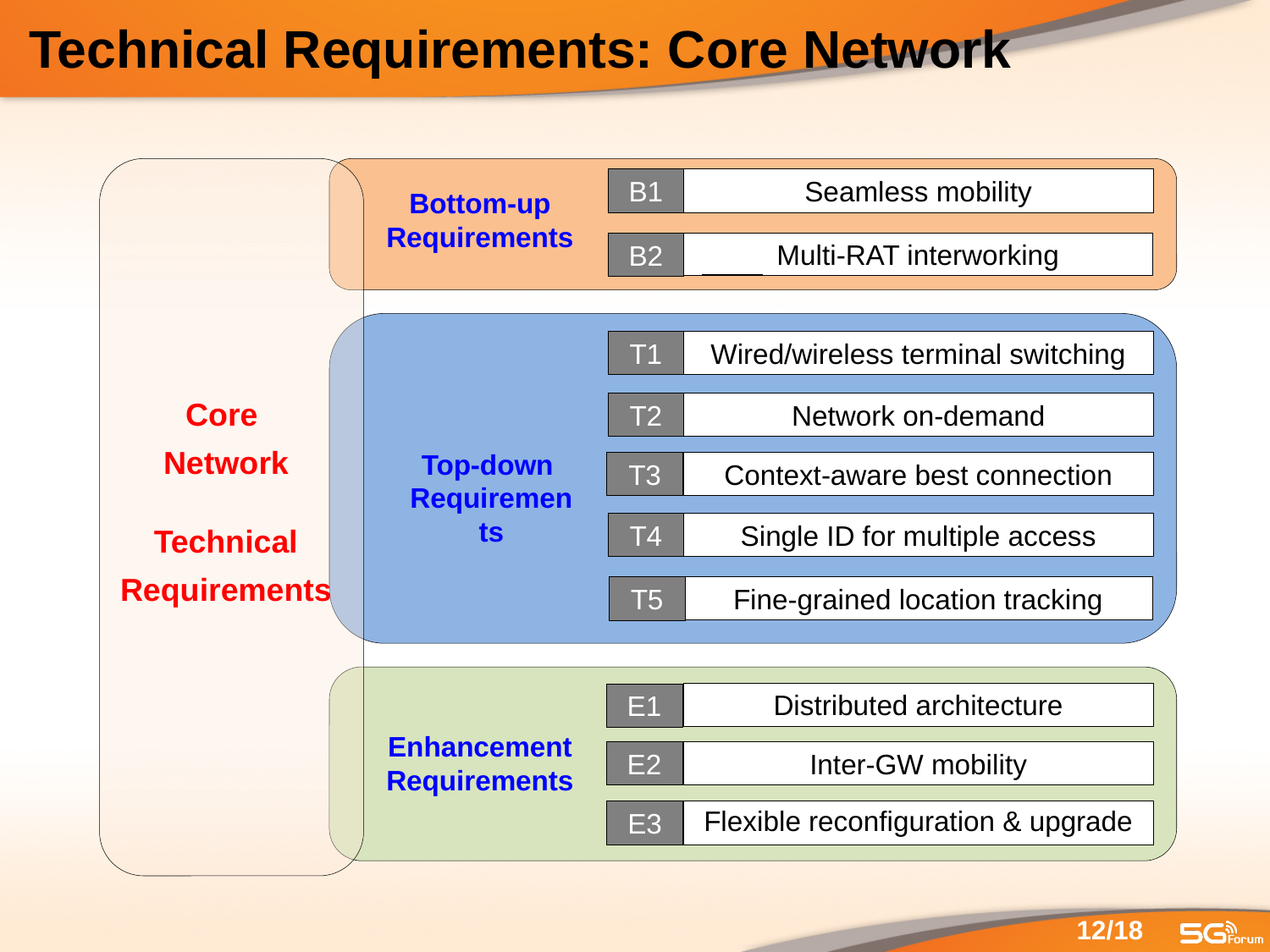

Technical Requirements: Core Network

B1
Seamless mobility
Bottom-up
Requirements
Multi-RAT interworking
B2

Wired/wireless terminal switching
T1
Core
Network

Technical
Requirements
T2
Network on-demand
Top-down
Requirements
T3
Context-aware best connection
Single ID for multiple access
T4
T5
Fine-grained location tracking

Distributed architecture
E1
Enhancement
Requirements
E2
Inter-GW mobility
E3
Flexible reconfiguration & upgrade
12/18